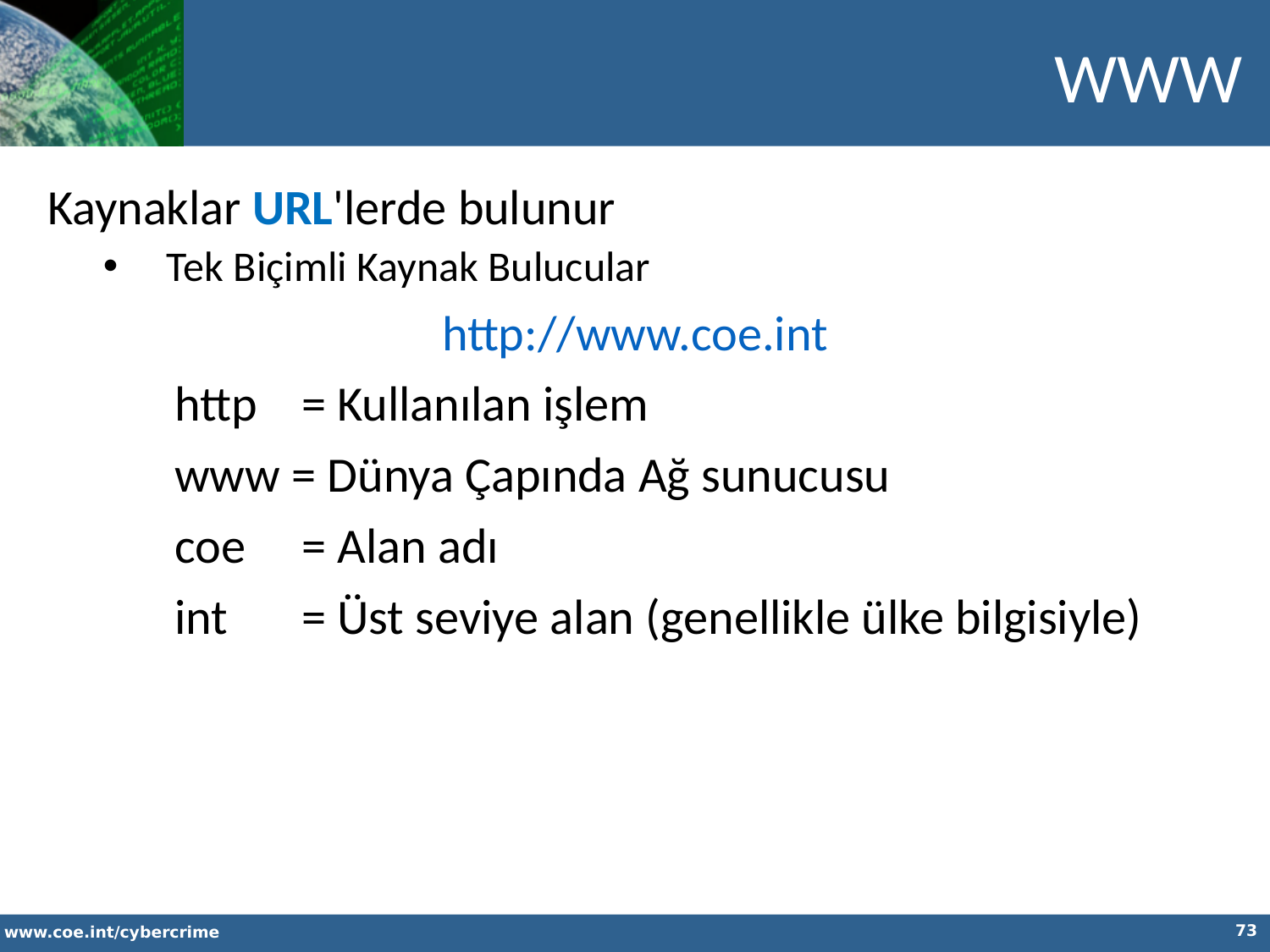

WWW
Kaynaklar URL'lerde bulunur
Tek Biçimli Kaynak Bulucular
http://www.coe.int
	http 	= Kullanılan işlem
	www = Dünya Çapında Ağ sunucusu
	coe 	= Alan adı
	int 	= Üst seviye alan (genellikle ülke bilgisiyle)